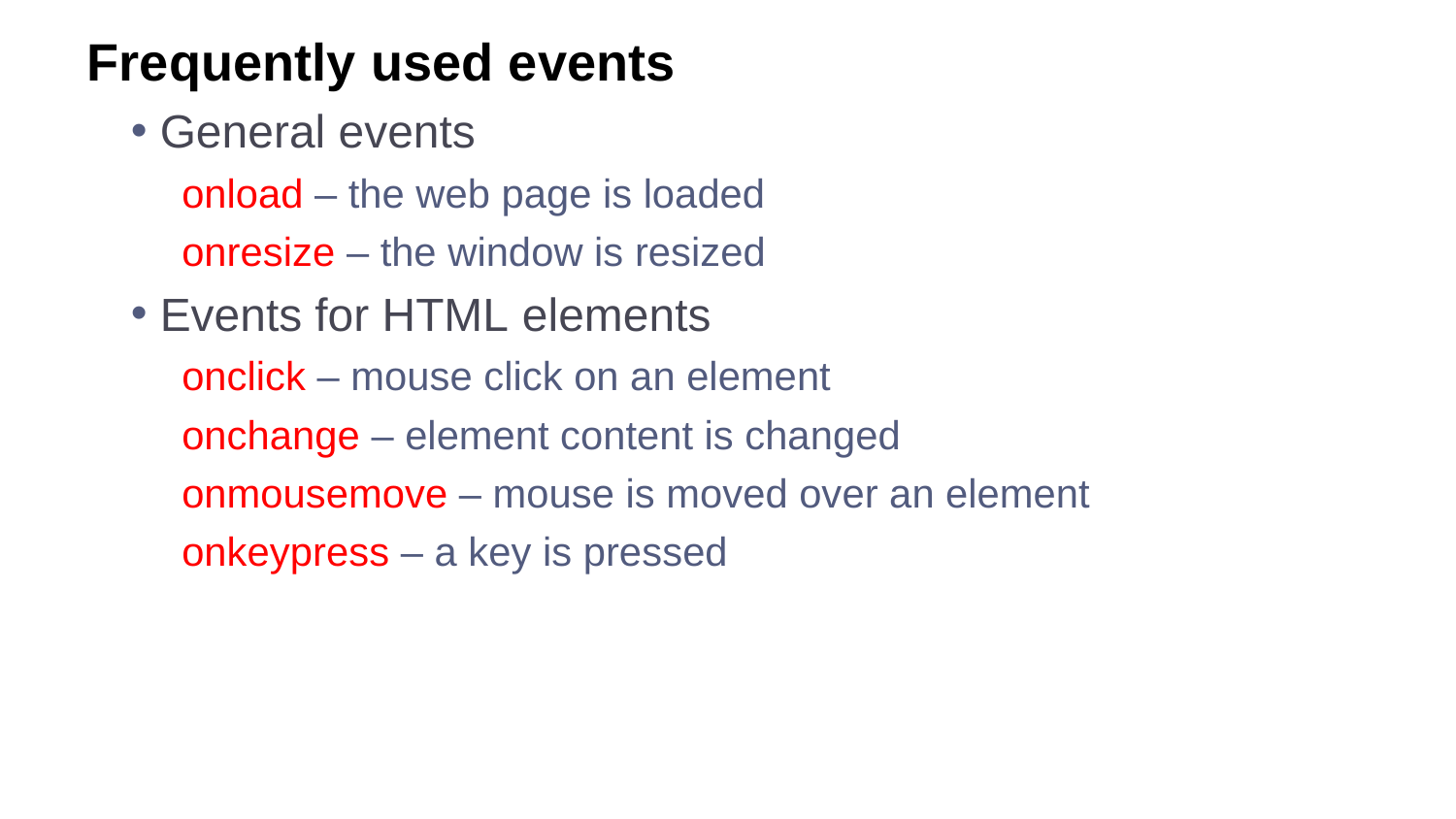

Frequently used events
General events
onload – the web page is loaded
onresize – the window is resized
Events for HTML elements
onclick – mouse click on an element
onchange – element content is changed
onmousemove – mouse is moved over an element
onkeypress – a key is pressed